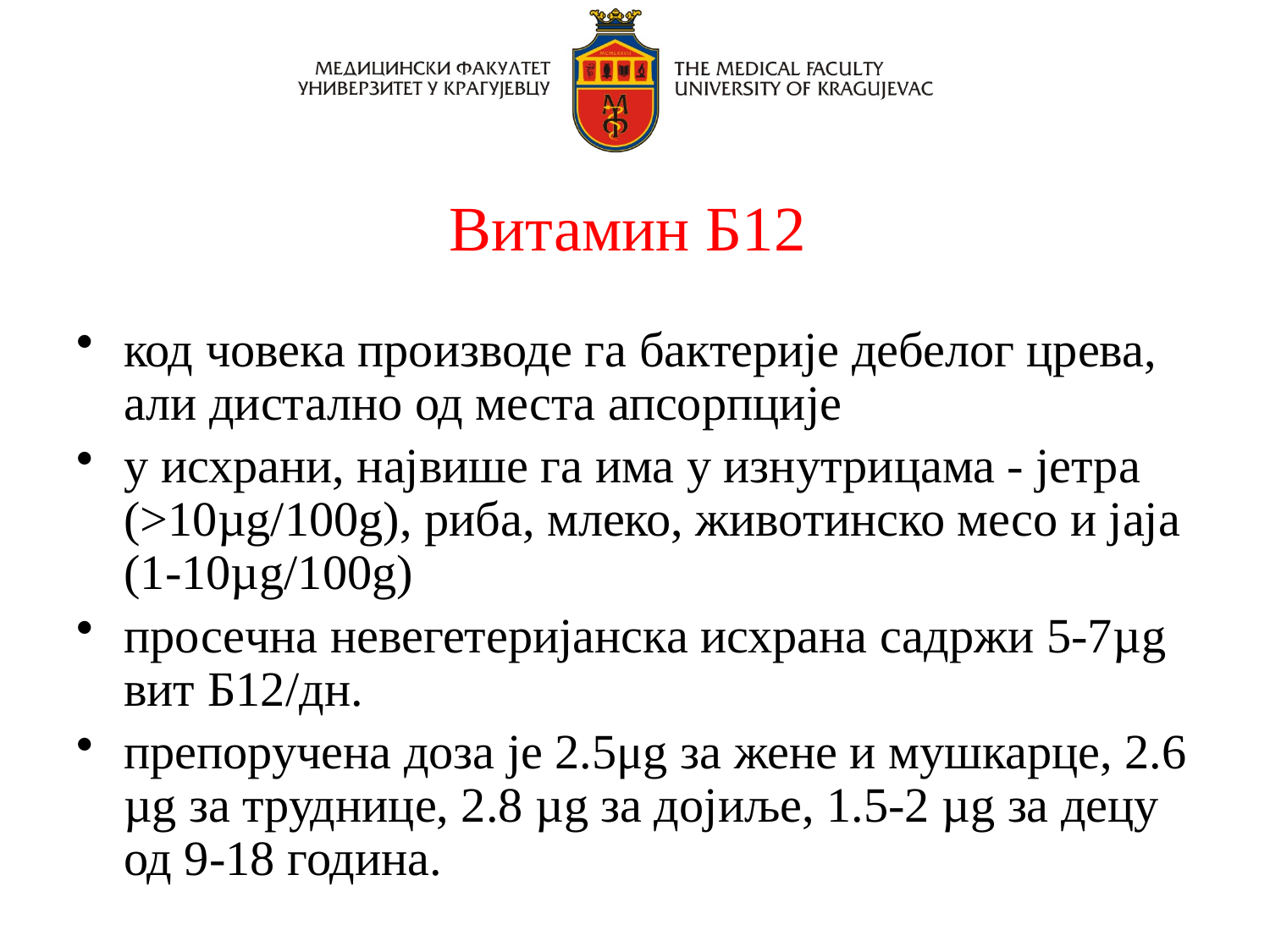

код човека производе га бактерије дебелог црева, али дистално од места апсорпције
у исхрани, највише га има у изнутрицама - јетра (>10µg/100g), риба, млеко, животинско месо и јаја (1-10µg/100g)
просечна невегетеријанска исхрана садржи 5-7µg вит Б12/дн.
препоручена доза је 2.5μg за жене и мушкарце, 2.6 µg за труднице, 2.8 µg за дојиље, 1.5-2 µg за децу од 9-18 година.
Витамин Б12